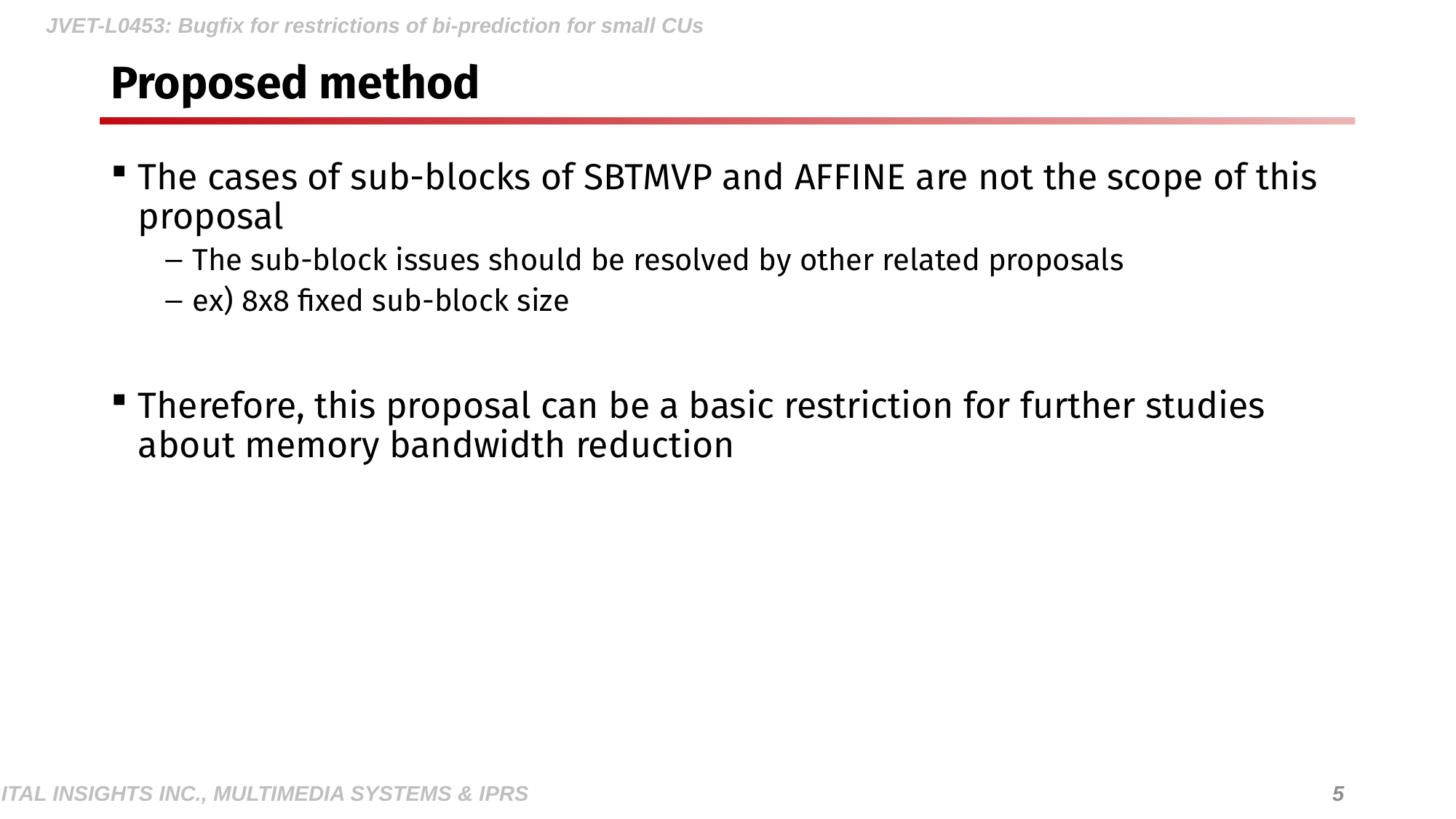

# Proposed method
The cases of sub-blocks of SBTMVP and AFFINE are not the scope of this proposal
The sub-block issues should be resolved by other related proposals
ex) 8x8 fixed sub-block size

Therefore, this proposal can be a basic restriction for further studies about memory bandwidth reduction
5